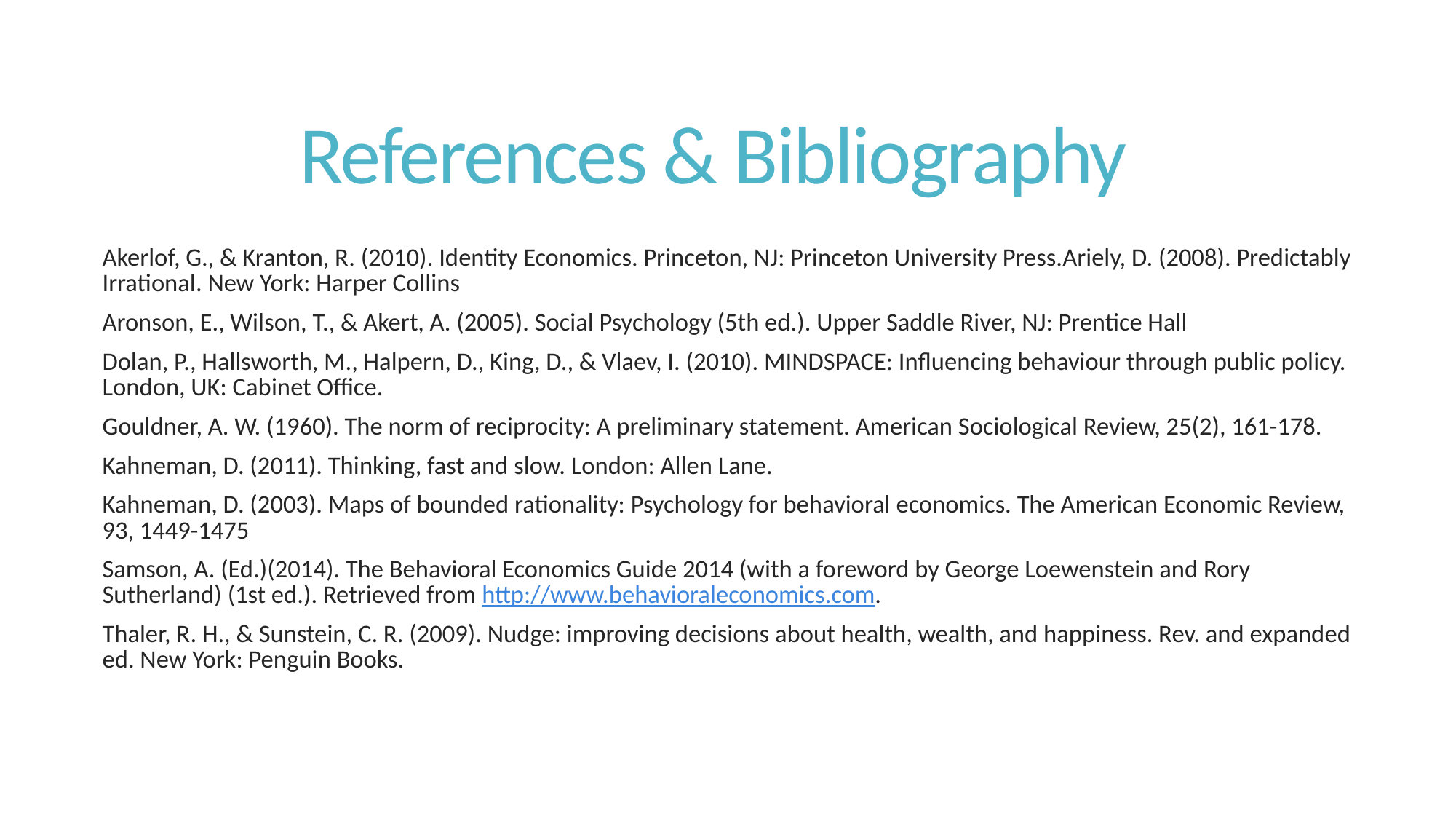

# References & Bibliography
Akerlof, G., & Kranton, R. (2010). Identity Economics. Princeton, NJ: Princeton University Press.Ariely, D. (2008). Predictably Irrational. New York: Harper Collins
Aronson, E., Wilson, T., & Akert, A. (2005). Social Psychology (5th ed.). Upper Saddle River, NJ: Prentice Hall
Dolan, P., Hallsworth, M., Halpern, D., King, D., & Vlaev, I. (2010). MINDSPACE: Influencing behaviour through public policy. London, UK: Cabinet Office.
Gouldner, A. W. (1960). The norm of reciprocity: A preliminary statement. American Sociological Review, 25(2), 161-178.
Kahneman, D. (2011). Thinking, fast and slow. London: Allen Lane.
Kahneman, D. (2003). Maps of bounded rationality: Psychology for behavioral economics. The American Economic Review, 93, 1449-1475
Samson, A. (Ed.)(2014). The Behavioral Economics Guide 2014 (with a foreword by George Loewenstein and Rory Sutherland) (1st ed.). Retrieved from http://www.behavioraleconomics.com.
Thaler, R. H., & Sunstein, C. R. (2009). Nudge: improving decisions about health, wealth, and happiness. Rev. and expanded ed. New York: Penguin Books.